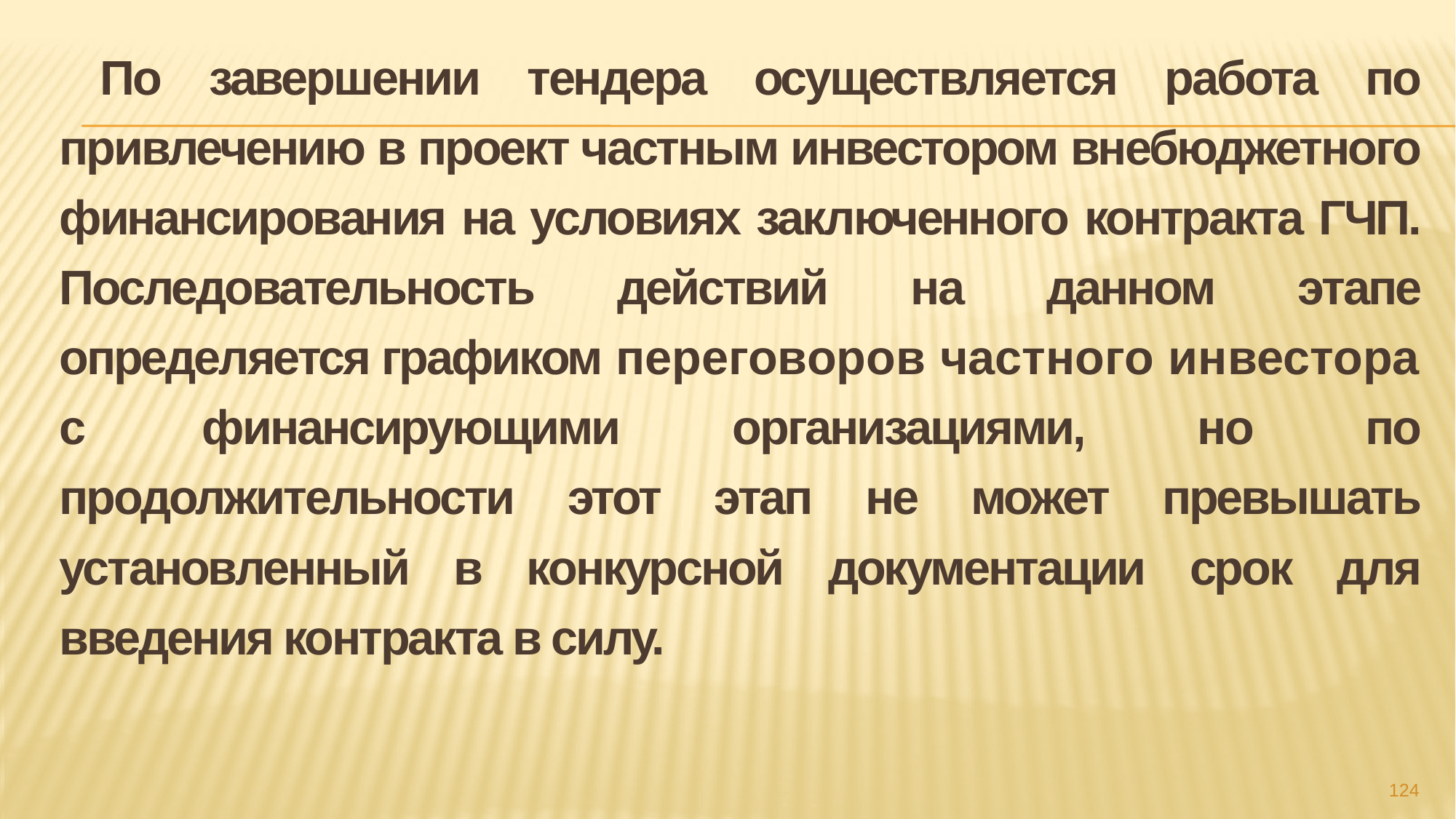

По завершении тендера осуществляется работа по привлечению в проект частным инвестором внебюджетного финансирования на условиях заключенного контракта ГЧП. Последовательность действий на данном этапе определяется графиком переговоров частного инвестора с финансирующими организациями, но по продолжительности этот этап не может превышать установленный в конкурсной документации срок для введения контракта в силу.
#
124